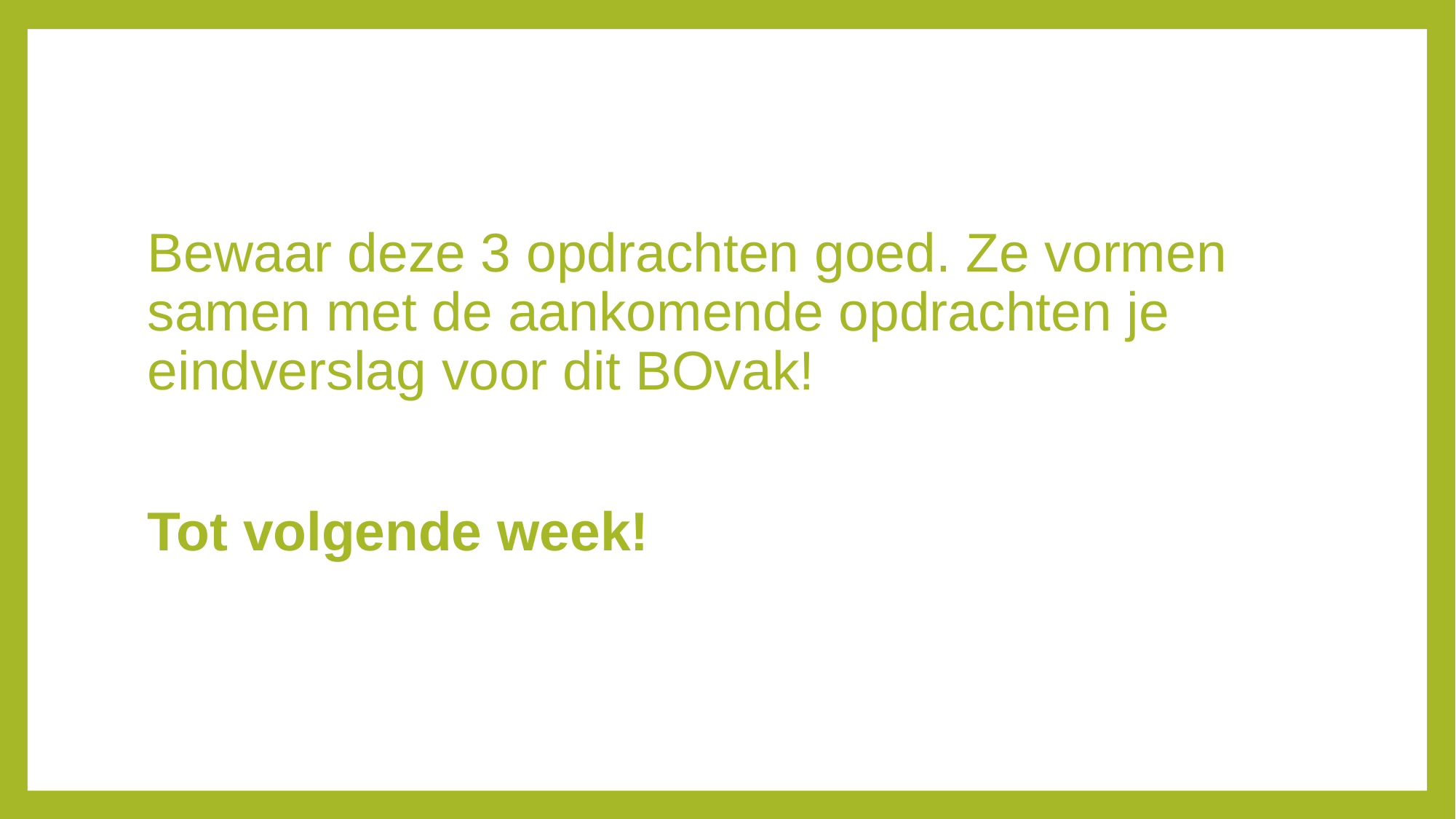

Bewaar deze 3 opdrachten goed. Ze vormen samen met de aankomende opdrachten je eindverslag voor dit BOvak!

Tot volgende week!